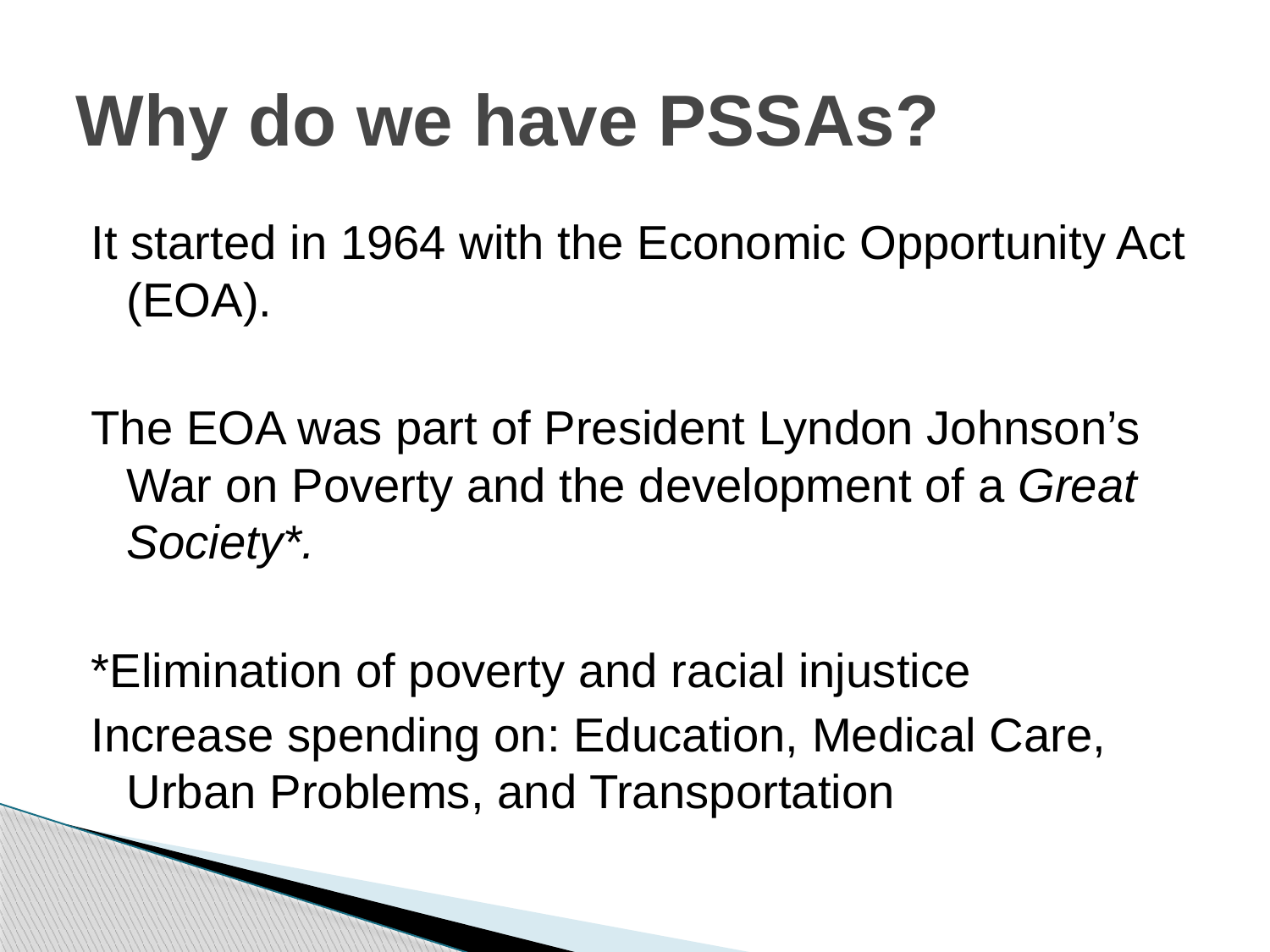

# Why do we have PSSAs?
It started in 1964 with the Economic Opportunity Act (EOA).

The EOA was part of President Lyndon Johnson’s War on Poverty and the development of a Great Society*.

*Elimination of poverty and racial injustice
Increase spending on: Education, Medical Care, Urban Problems, and Transportation